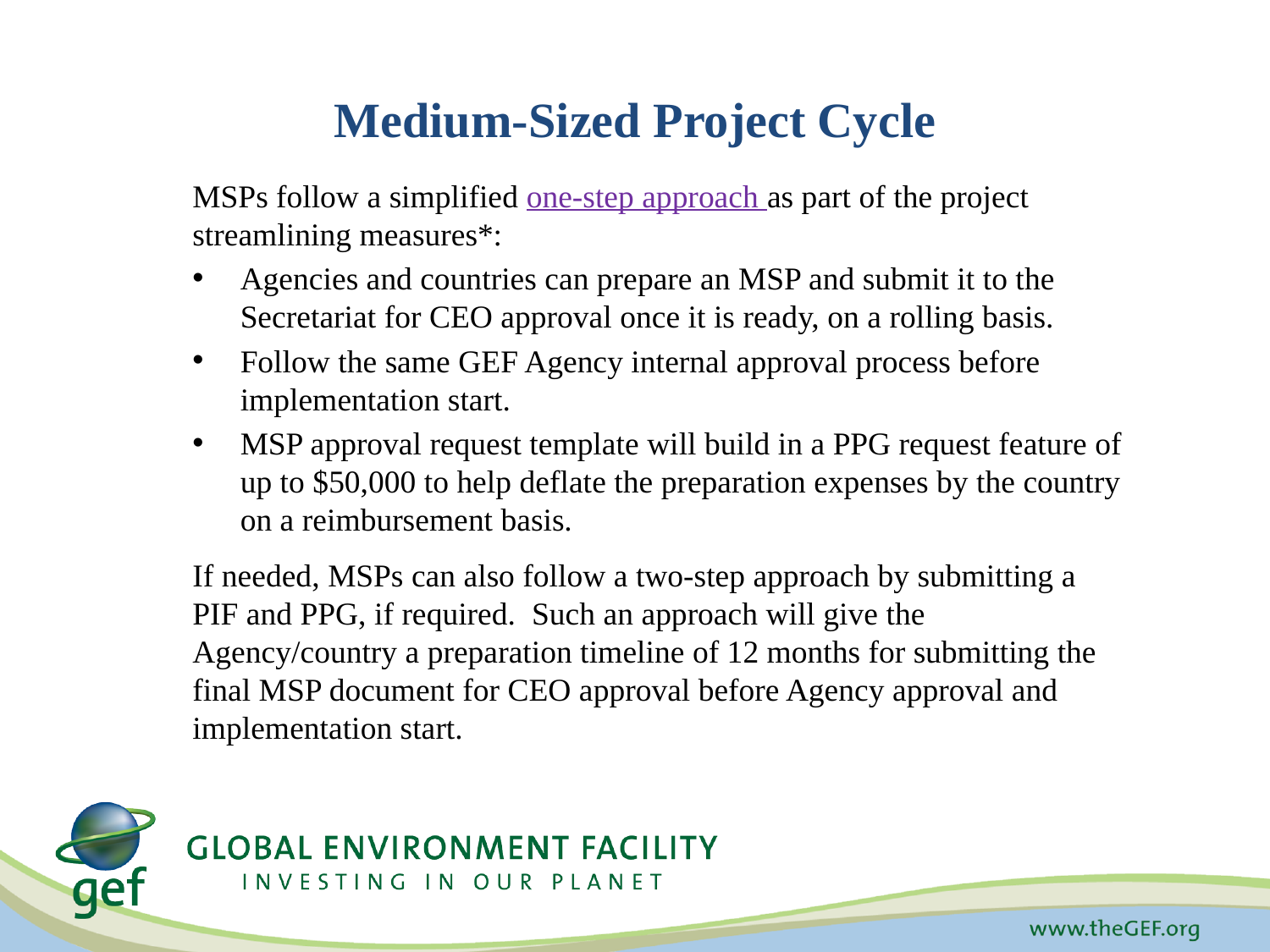

# Medium-Sized Project Cycle
MSPs follow a simplified one-step approach as part of the project streamlining measures*:
Agencies and countries can prepare an MSP and submit it to the Secretariat for CEO approval once it is ready, on a rolling basis.
Follow the same GEF Agency internal approval process before implementation start.
MSP approval request template will build in a PPG request feature of up to $50,000 to help deflate the preparation expenses by the country on a reimbursement basis.
If needed, MSPs can also follow a two-step approach by submitting a PIF and PPG, if required.  Such an approach will give the Agency/country a preparation timeline of 12 months for submitting the final MSP document for CEO approval before Agency approval and implementation start.